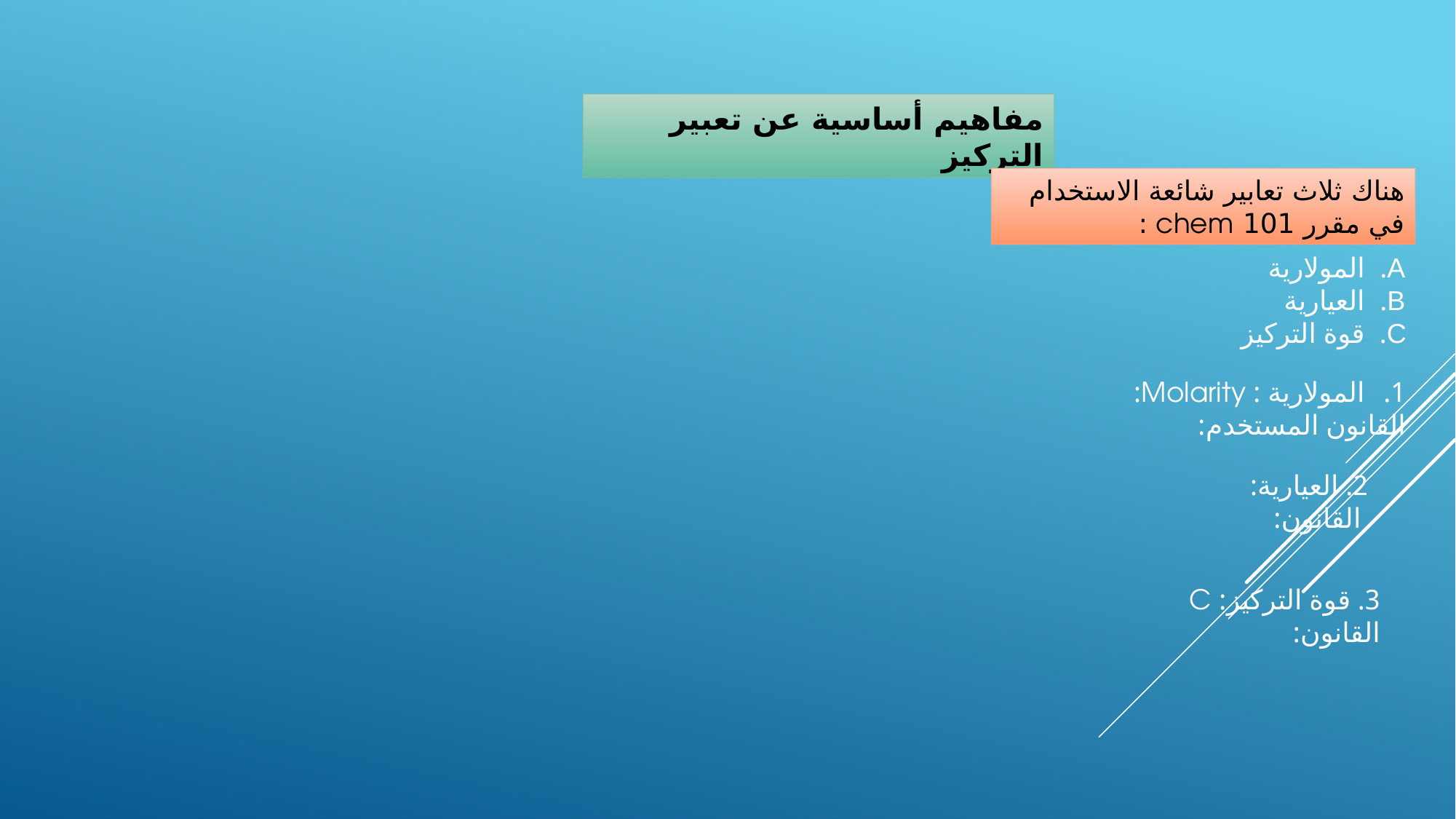

مفاهيم أساسية عن تعبير التركيز
هناك ثلاث تعابير شائعة الاستخدام في مقرر 101 chem :
المولارية
العيارية
قوة التركيز
المولارية : Molarity:
القانون المستخدم:
2. العيارية:
 القانون:
3. قوة التركيز: C
القانون: